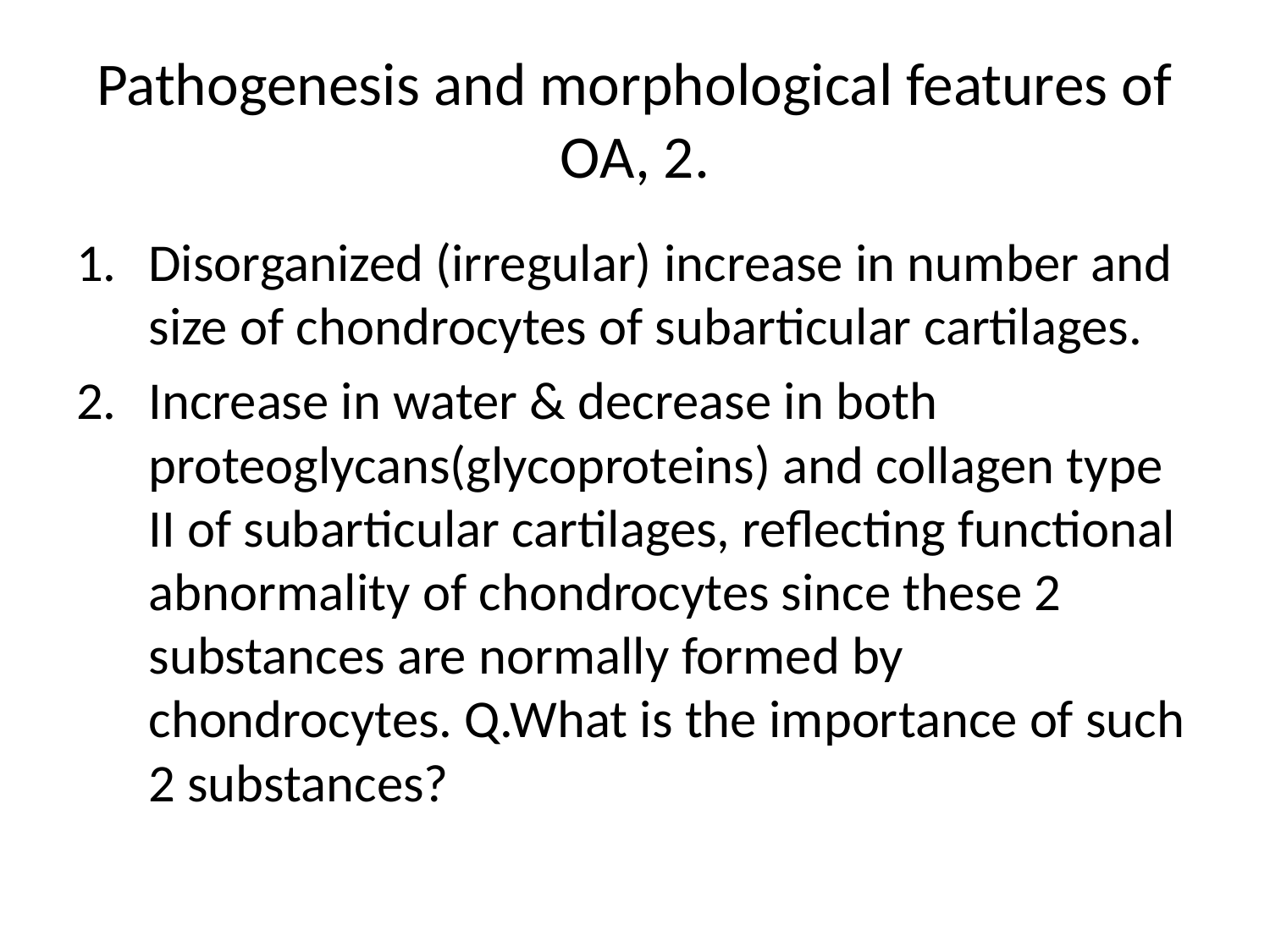

# Pathogenesis and morphological features of OA, 2.
Disorganized (irregular) increase in number and size of chondrocytes of subarticular cartilages.
Increase in water & decrease in both proteoglycans(glycoproteins) and collagen type II of subarticular cartilages, reflecting functional abnormality of chondrocytes since these 2 substances are normally formed by chondrocytes. Q.What is the importance of such 2 substances?